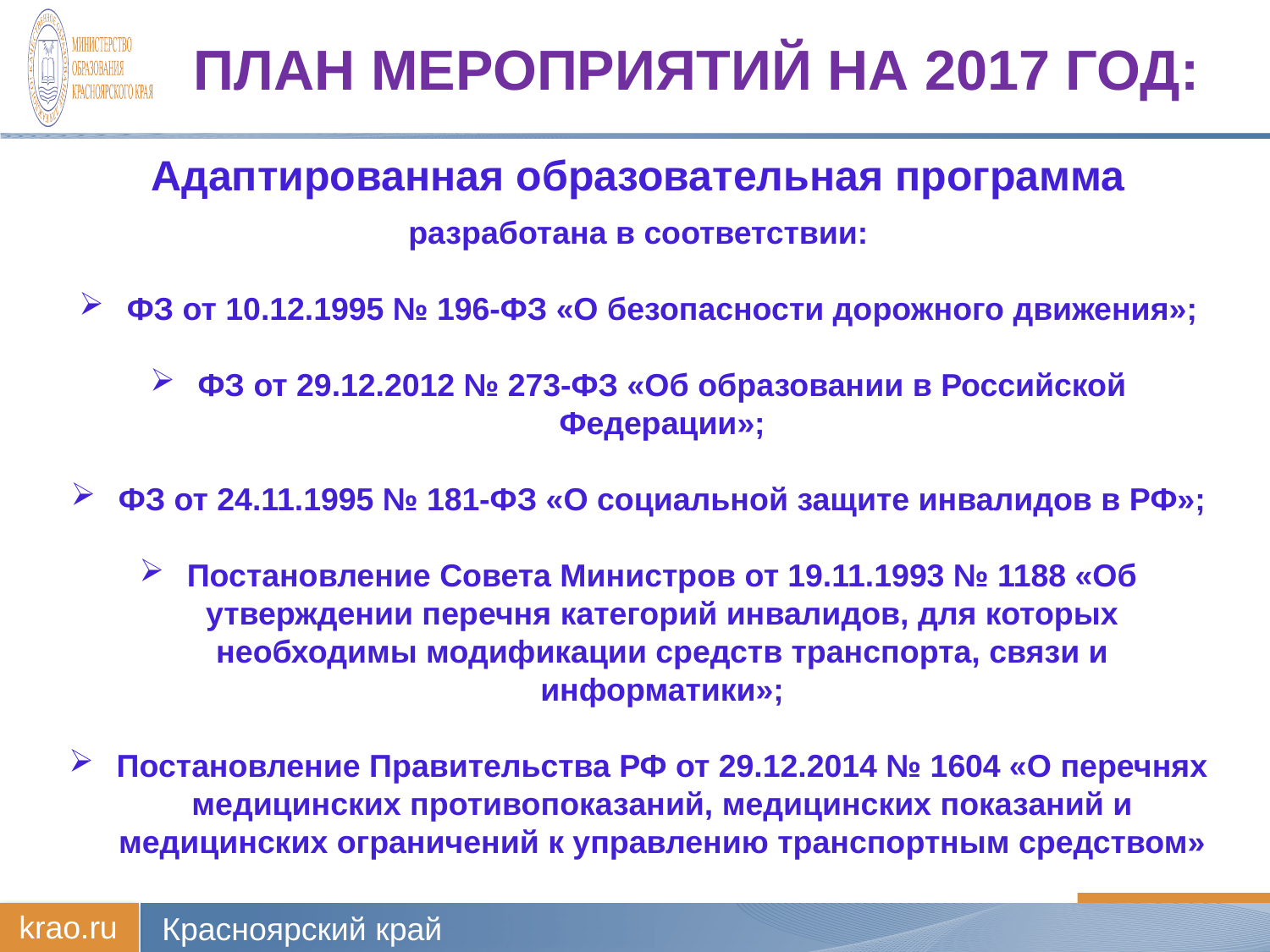

# План мероприятий на 2017 год:
Адаптированная образовательная программа
разработана в соответствии:

ФЗ от 10.12.1995 № 196-ФЗ «О безопасности дорожного движения»;

ФЗ от 29.12.2012 № 273-ФЗ «Об образовании в Российской Федерации»;

ФЗ от 24.11.1995 № 181-ФЗ «О социальной защите инвалидов в РФ»;

Постановление Совета Министров от 19.11.1993 № 1188 «Об утверждении перечня категорий инвалидов, для которых необходимы модификации средств транспорта, связи и информатики»;

Постановление Правительства РФ от 29.12.2014 № 1604 «О перечнях медицинских противопоказаний, медицинских показаний и медицинских ограничений к управлению транспортным средством»